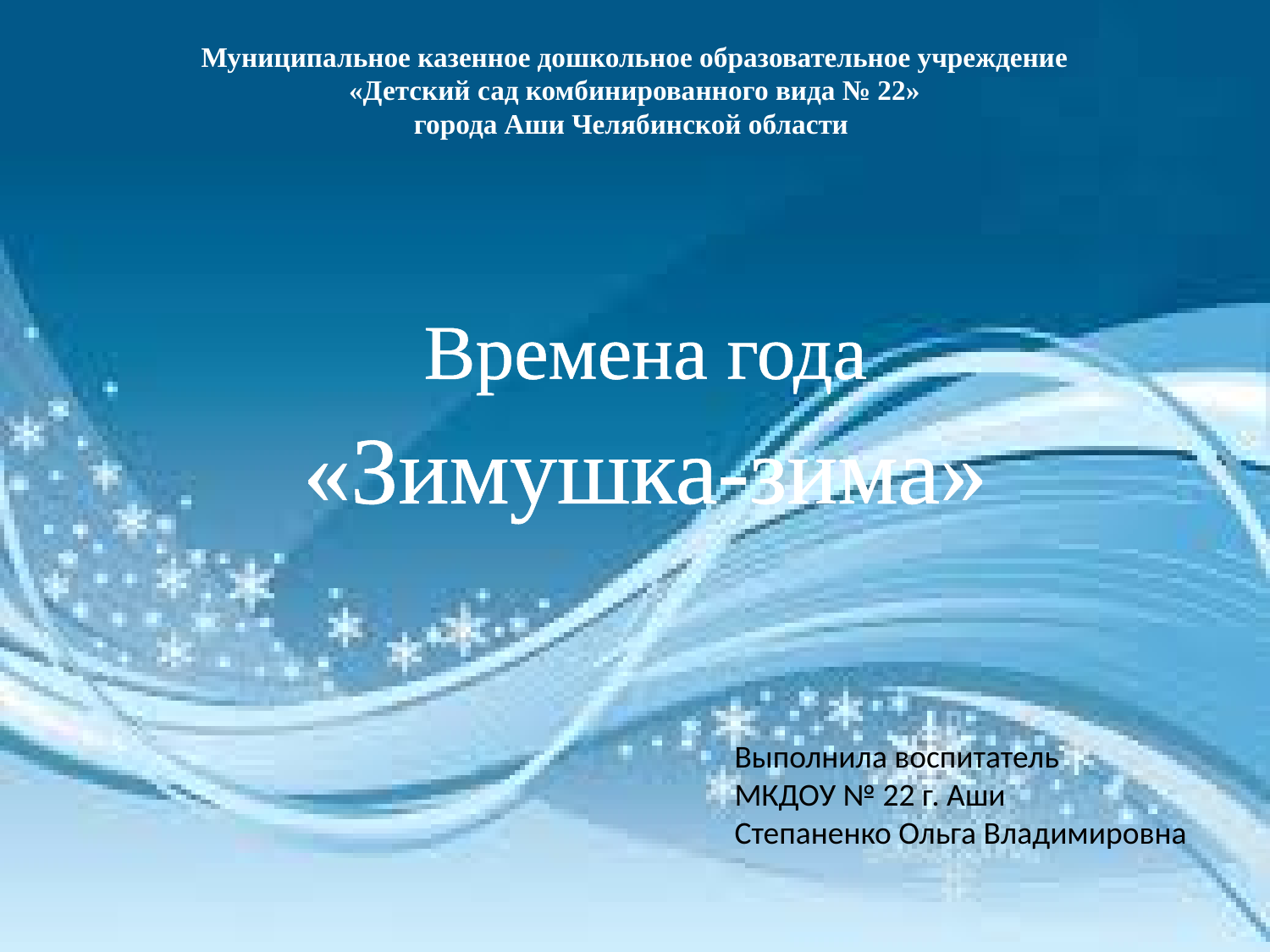

Муниципальное казенное дошкольное образовательное учреждение
«Детский сад комбинированного вида № 22»
города Аши Челябинской области
# Времена года
«Зимушка-зима»
Выполнила воспитатель
МКДОУ № 22 г. Аши
Степаненко Ольга Владимировна